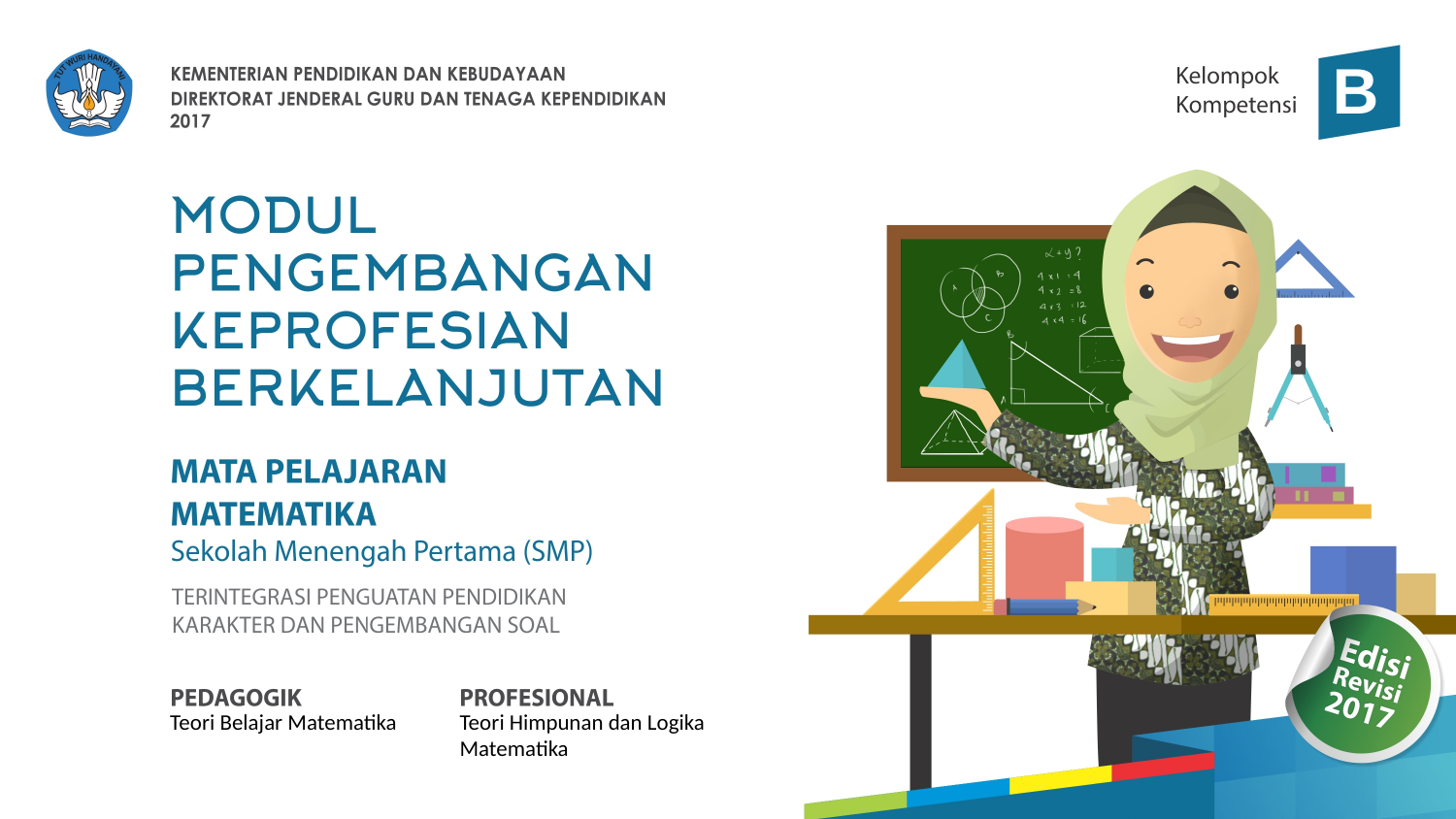

# B
Teori Belajar Matematika
Teori Himpunan dan Logika Matematika